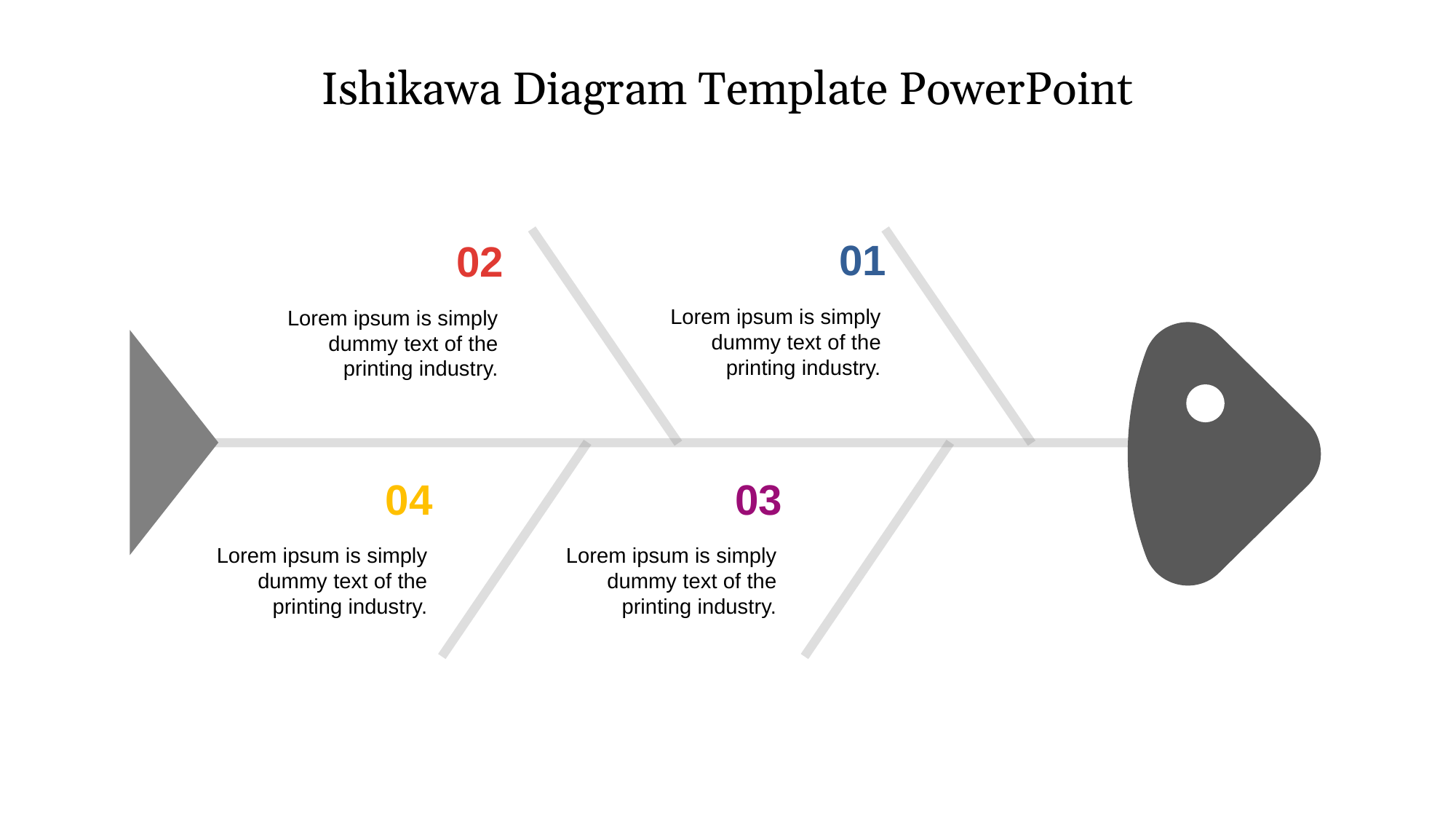

Ishikawa Diagram Template PowerPoint
01

02
Lorem ipsum is simply dummy text of the printing industry.
Lorem ipsum is simply dummy text of the printing industry.

04
03
Lorem ipsum is simply dummy text of the printing industry.
Lorem ipsum is simply dummy text of the printing industry.